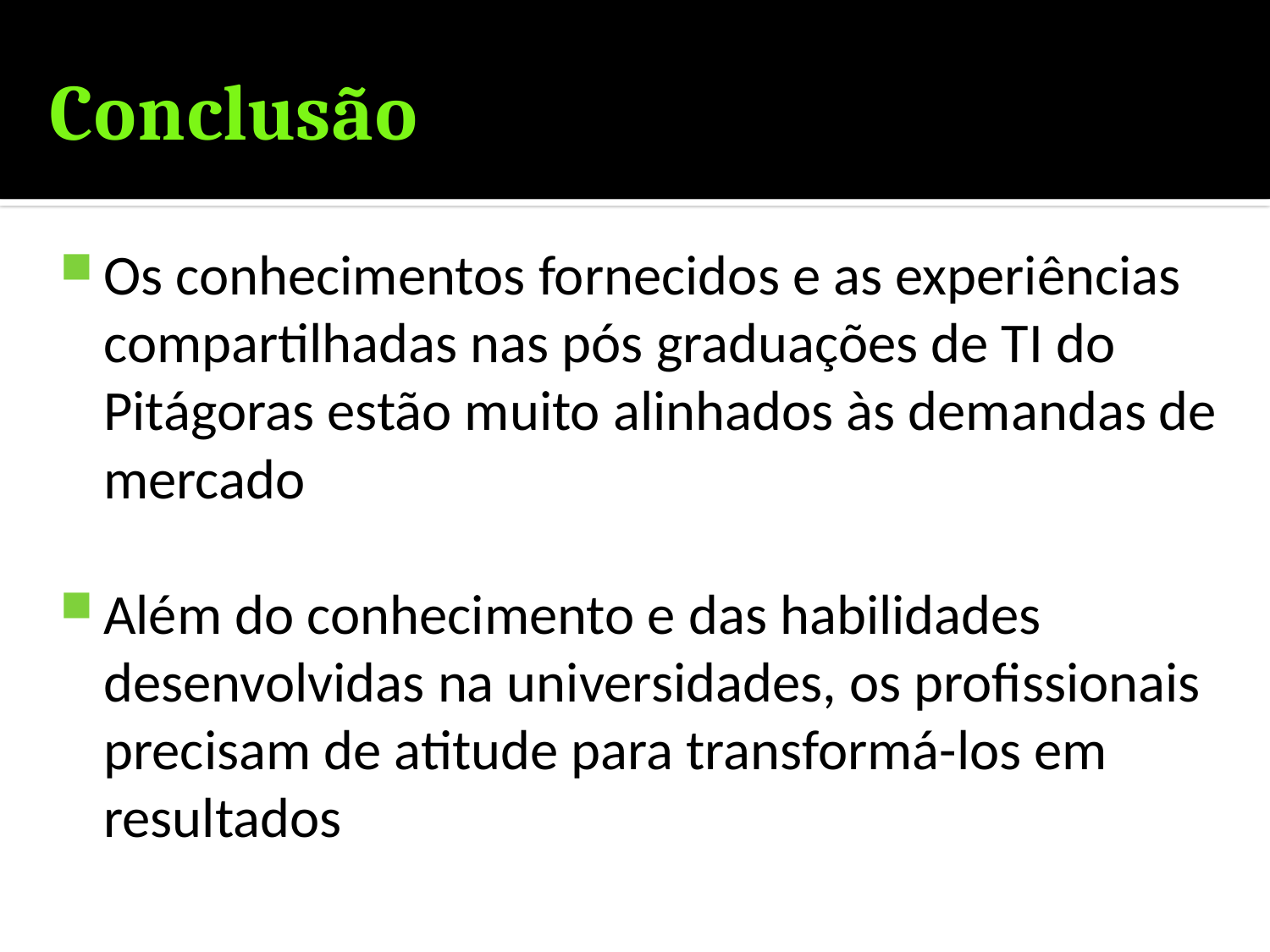

# Conclusão
Os conhecimentos fornecidos e as experiências compartilhadas nas pós graduações de TI do Pitágoras estão muito alinhados às demandas de mercado

Além do conhecimento e das habilidades desenvolvidas na universidades, os profissionais precisam de atitude para transformá-los em resultados